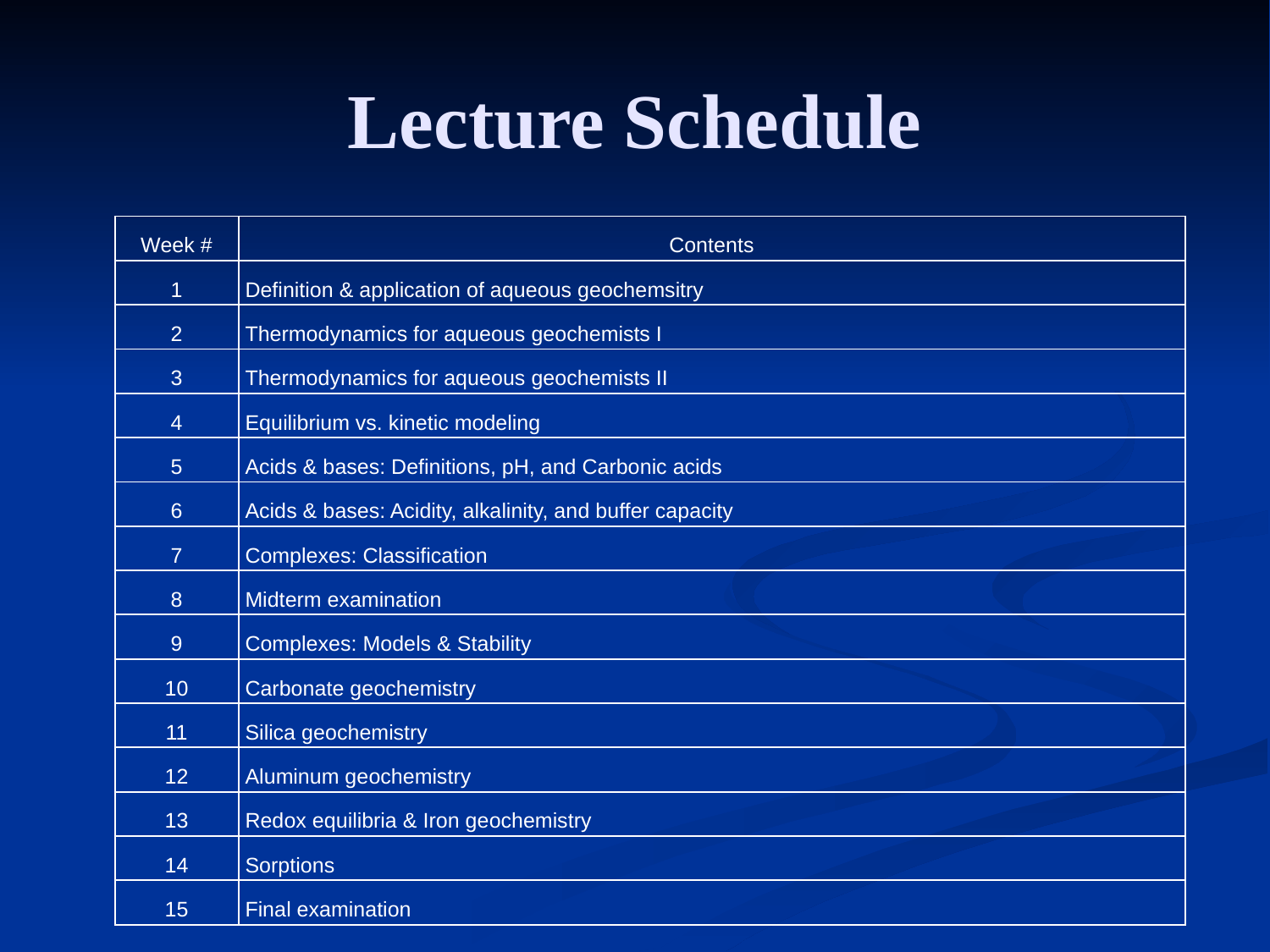

# Lecture Schedule
| Week # | Contents |
| --- | --- |
| 1 | Definition & application of aqueous geochemsitry |
| 2 | Thermodynamics for aqueous geochemists I |
| 3 | Thermodynamics for aqueous geochemists II |
| 4 | Equilibrium vs. kinetic modeling |
| 5 | Acids & bases: Definitions, pH, and Carbonic acids |
| 6 | Acids & bases: Acidity, alkalinity, and buffer capacity |
| 7 | Complexes: Classification |
| 8 | Midterm examination |
| 9 | Complexes: Models & Stability |
| 10 | Carbonate geochemistry |
| 11 | Silica geochemistry |
| 12 | Aluminum geochemistry |
| 13 | Redox equilibria & Iron geochemistry |
| 14 | Sorptions |
| 15 | Final examination |